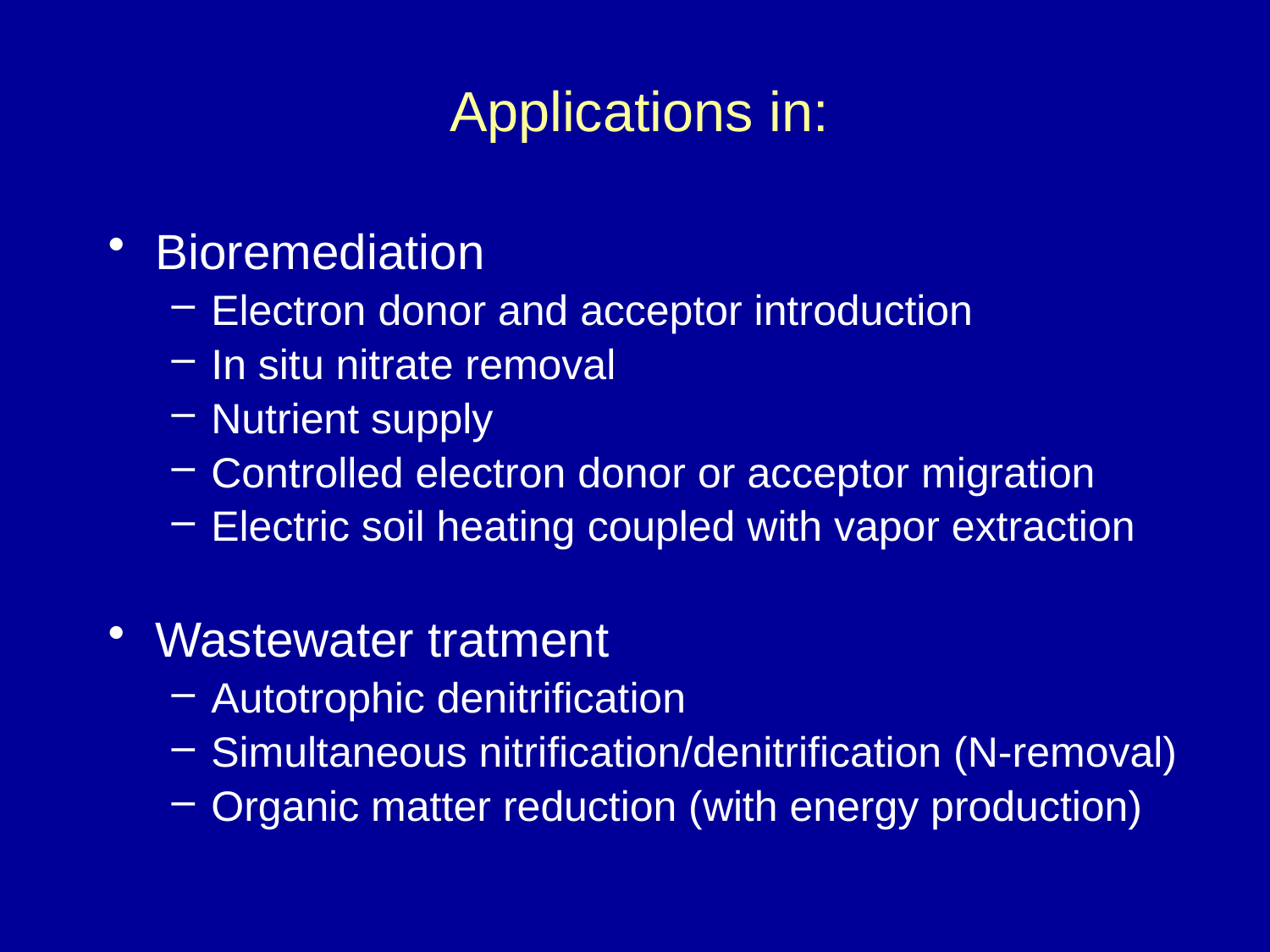

# Applications in:
Bioremediation
Electron donor and acceptor introduction
In situ nitrate removal
Nutrient supply
Controlled electron donor or acceptor migration
Electric soil heating coupled with vapor extraction

Wastewater tratment
Autotrophic denitrification
Simultaneous nitrification/denitrification (N-removal)
Organic matter reduction (with energy production)